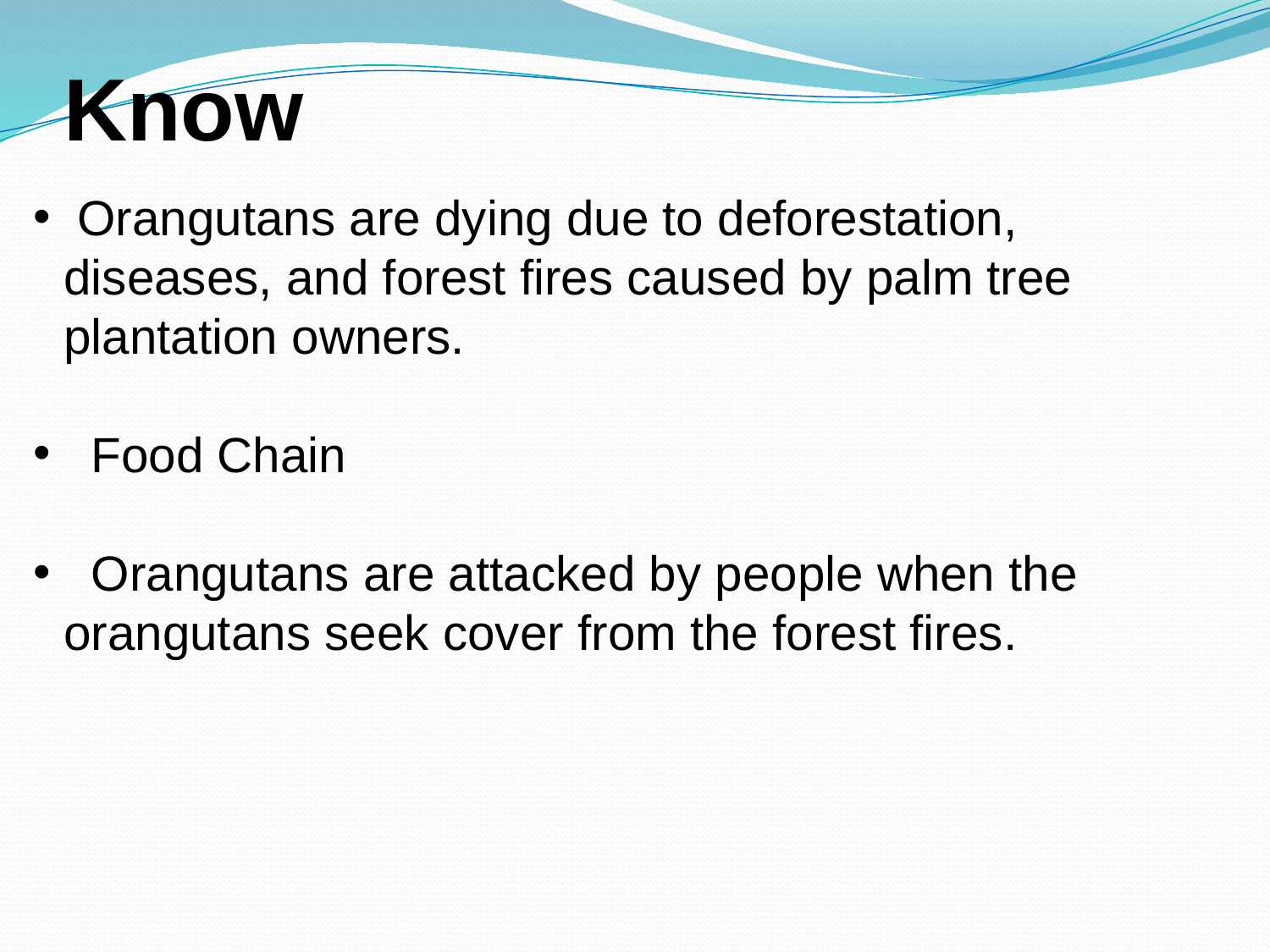

# Know
 Orangutans are dying due to deforestation, diseases, and forest fires caused by palm tree plantation owners.

  Food Chain

  Orangutans are attacked by people when the orangutans seek cover from the forest fires.